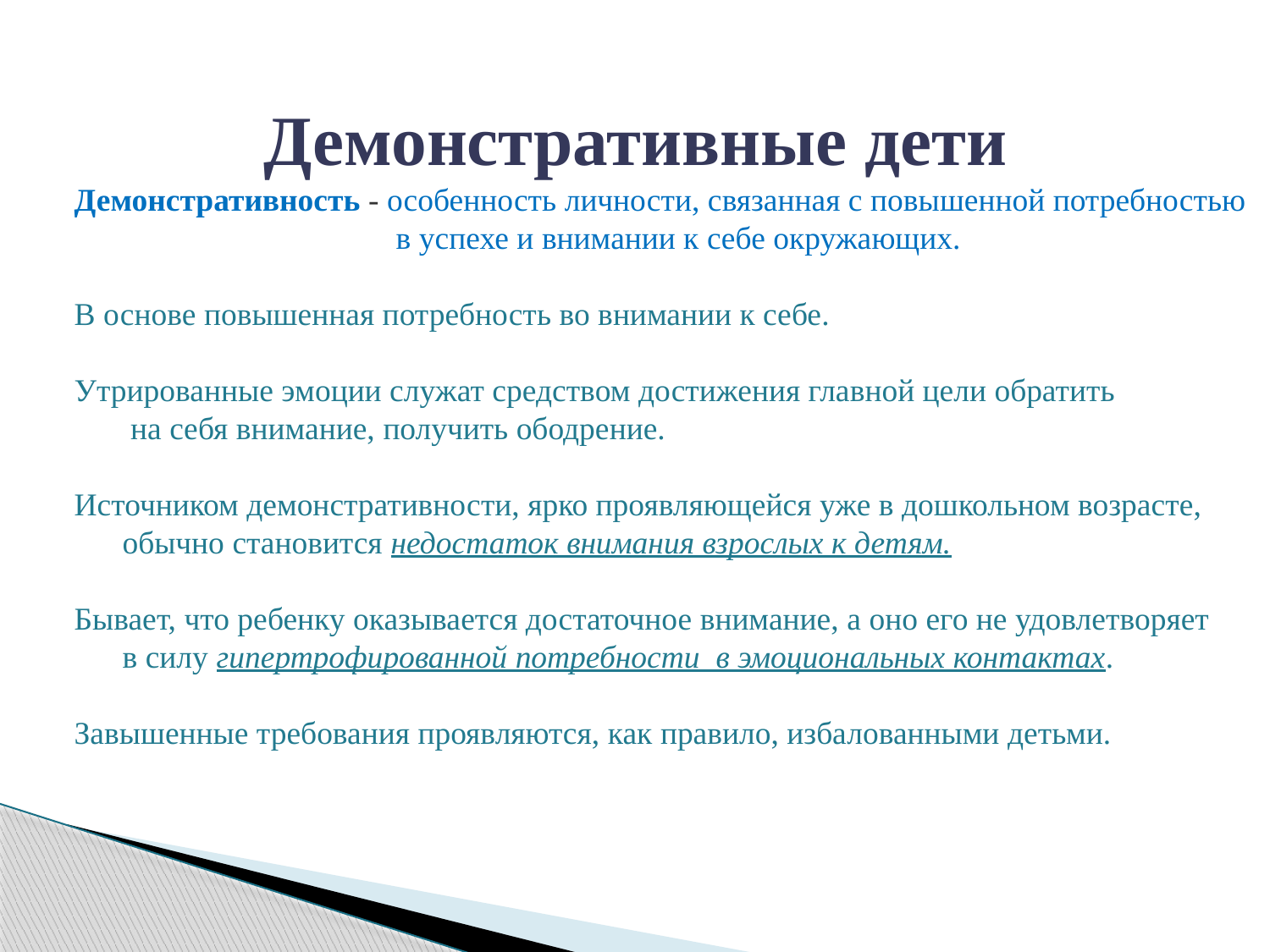

Демонстративные дети
       Демонстративность - особенность личности, связанная с повышенной потребностью
                                               в успехе и внимании к себе окружающих.

       В основе повышенная потребность во внимании к себе.

       Утрированные эмоции служат средством достижения главной цели обратить
              на себя внимание, получить ободрение.

       Источником демонстративности, ярко проявляющейся уже в дошкольном возрасте,
             обычно становится недостаток внимания взрослых к детям.

       Бывает, что ребенку оказывается достаточное внимание, а оно его не удовлетворяет
             в силу гипертрофированной потребности  в эмоциональных контактах.

       Завышенные требования проявляются, как правило, избалованными детьми.